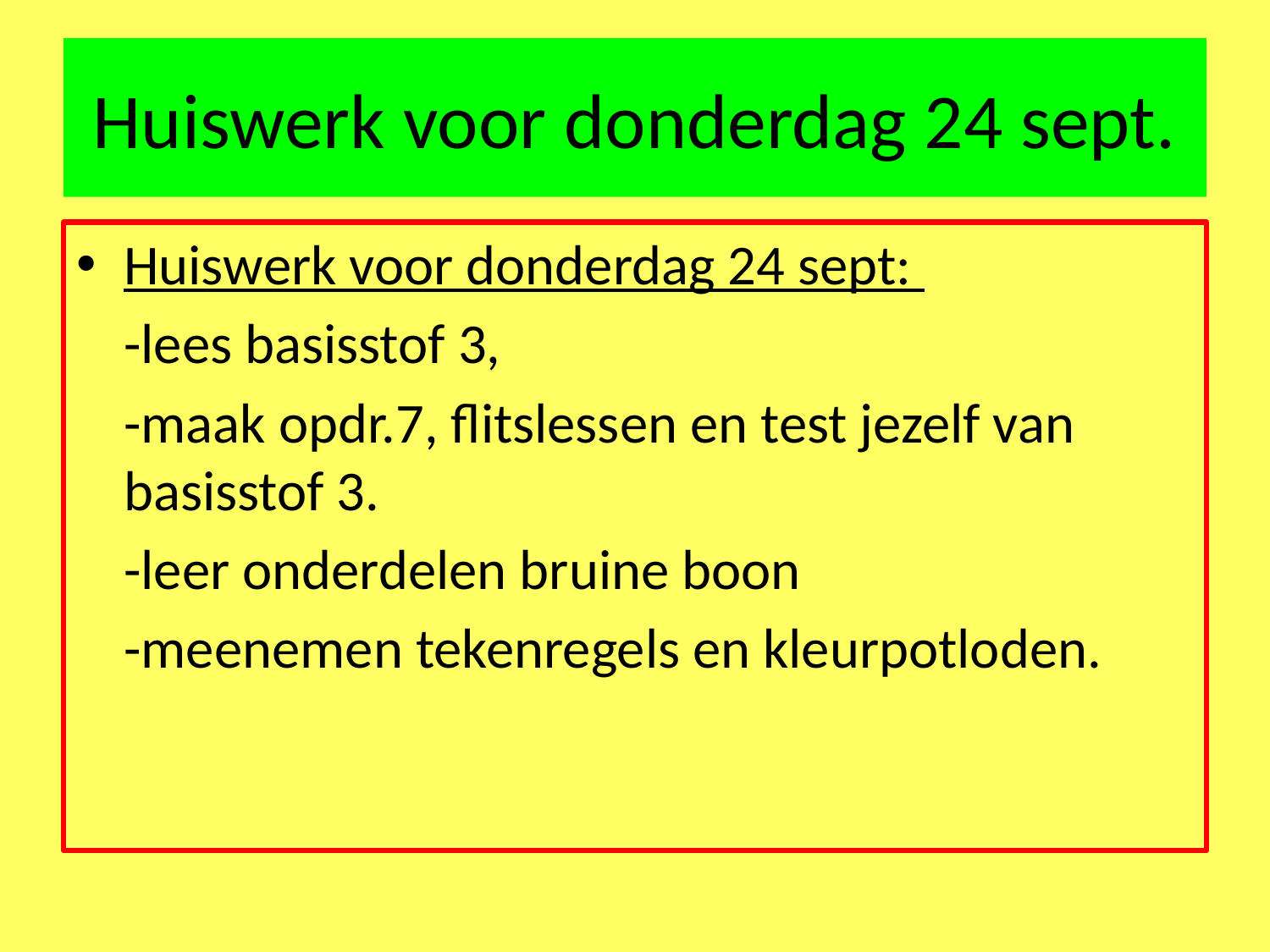

# Huiswerk voor donderdag 24 sept.
Huiswerk voor donderdag 24 sept:
	-lees basisstof 3,
	-maak opdr.7, flitslessen en test jezelf van basisstof 3.
	-leer onderdelen bruine boon
	-meenemen tekenregels en kleurpotloden.